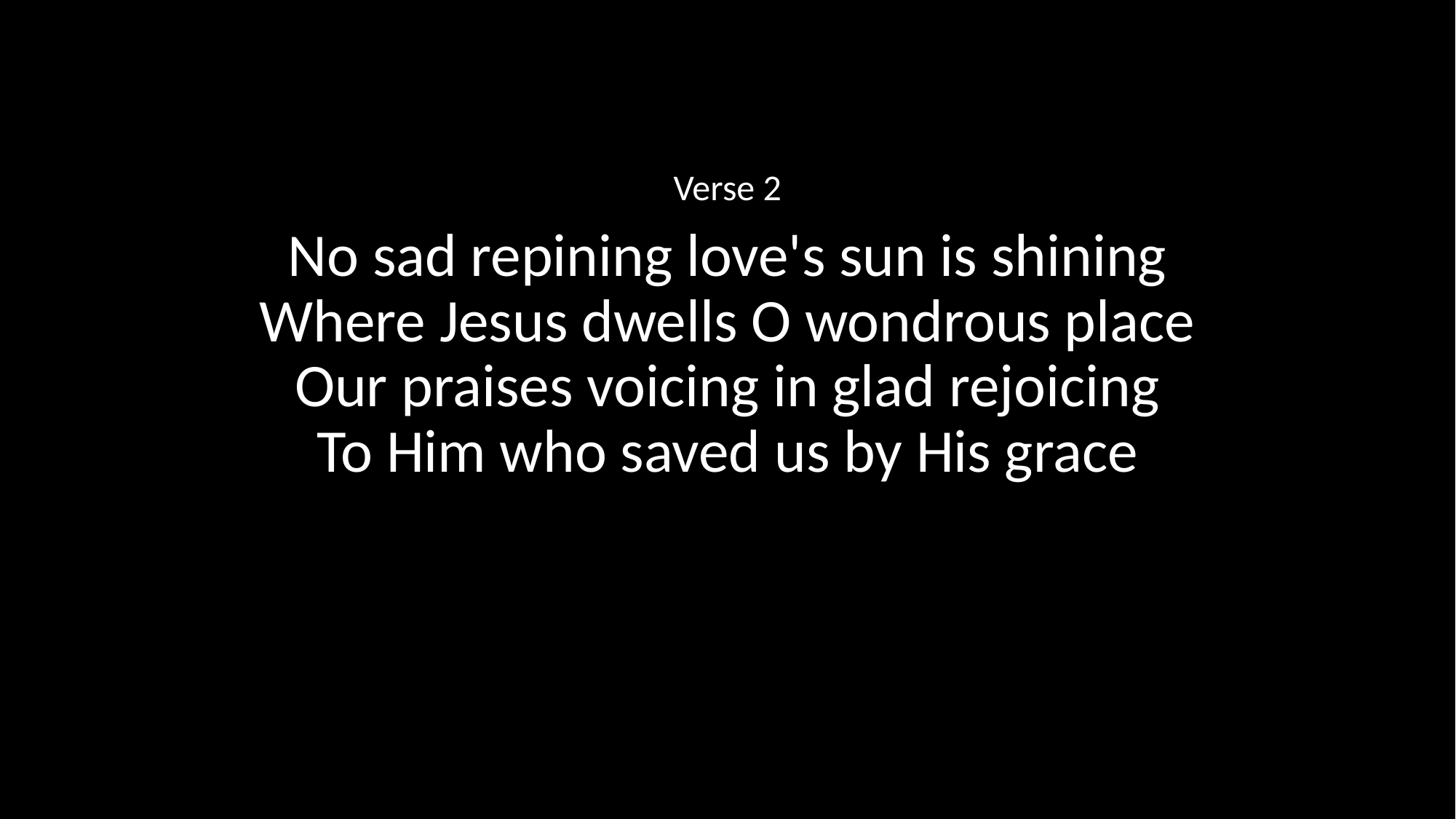

Verse 2
No sad repining love's sun is shining
Where Jesus dwells O wondrous place
Our praises voicing in glad rejoicing
To Him who saved us by His grace